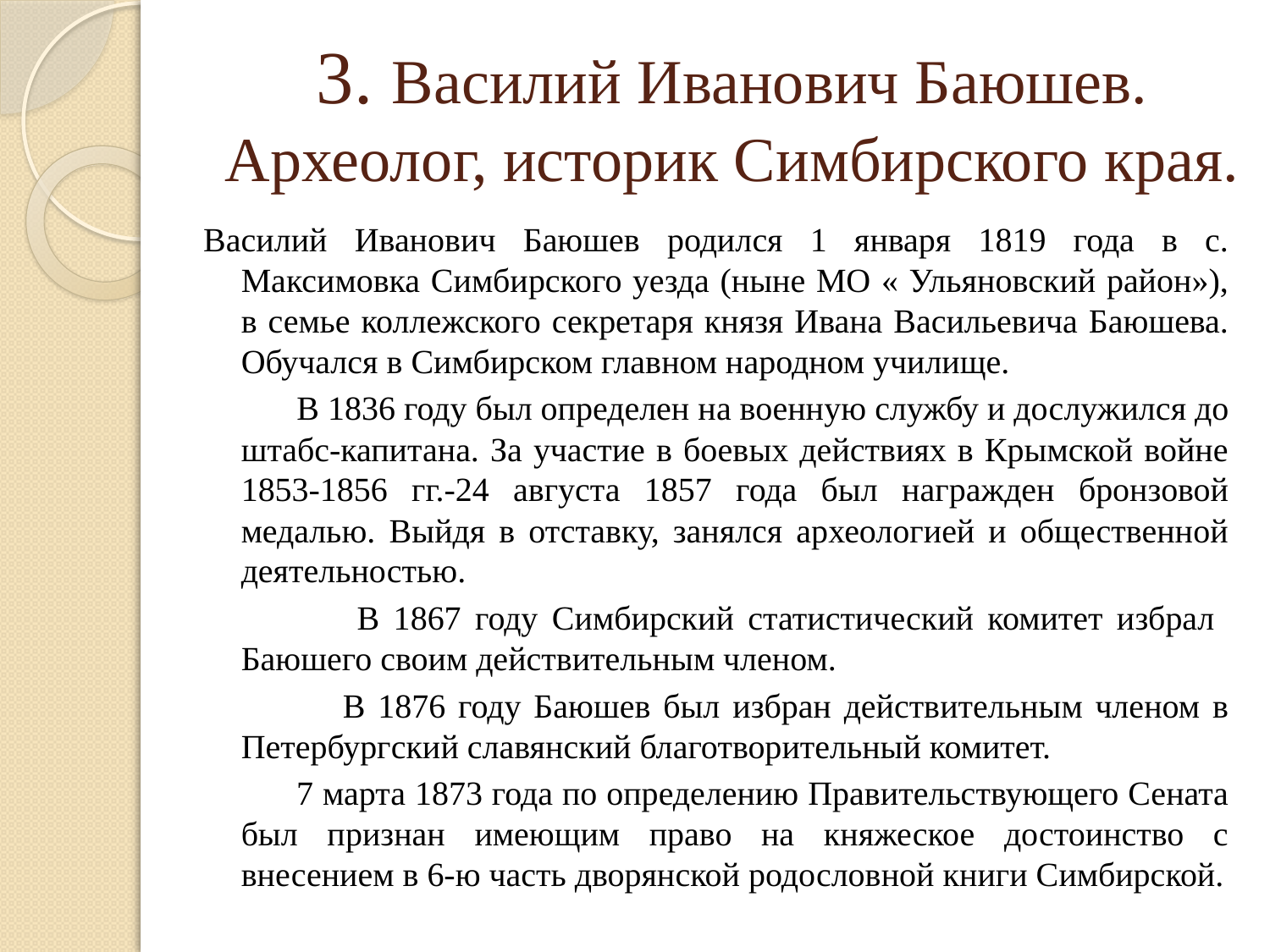

# 3. Василий Иванович Баюшев. Археолог, историк Симбирского края.
Василий Иванович Баюшев родился 1 января 1819 года в с. Максимовка Симбирского уезда (ныне МО « Ульяновский район»), в семье коллежского секретаря князя Ивана Васильевича Баюшева. Обучался в Симбирском главном народном училище.
           В 1836 году был определен на военную службу и дослужился до штабс-капитана. За участие в боевых действиях в Крымской войне 1853-1856 гг.-24 августа 1857 года был награжден бронзовой медалью. Выйдя в отставку, занялся археологией и общественной деятельностью.
           В 1867 году Симбирский статистический комитет избрал  Баюшего своим действительным членом.
           В 1876 году Баюшев был избран действительным членом в Петербургский славянский благотворительный комитет.
          7 марта 1873 года по определению Правительствующего Сената был признан имеющим право на княжеское достоинство с внесением в 6-ю часть дворянской родословной книги Симбирской.